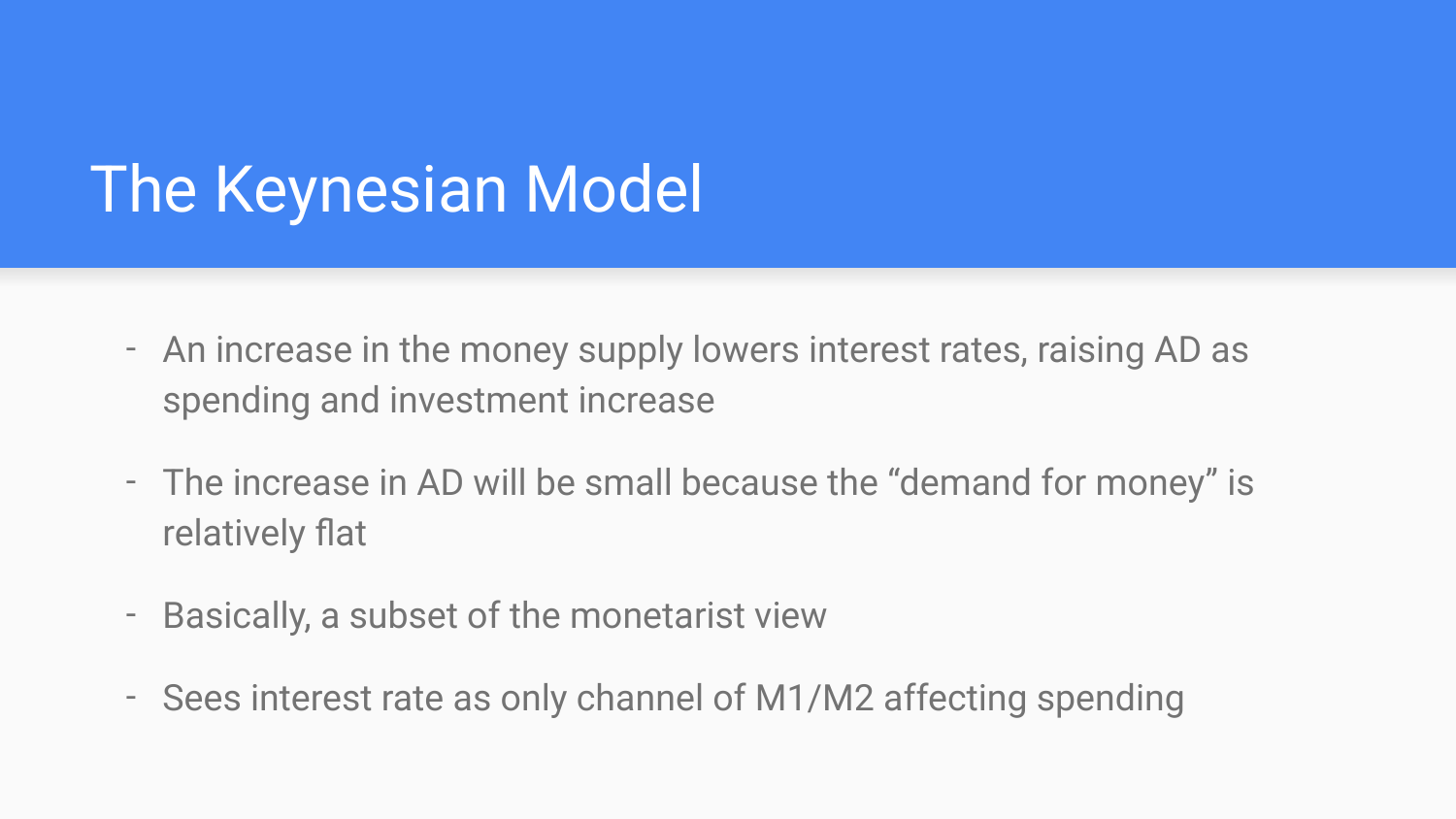

# The Keynesian Model
An increase in the money supply lowers interest rates, raising AD as spending and investment increase
The increase in AD will be small because the “demand for money” is relatively flat
Basically, a subset of the monetarist view
Sees interest rate as only channel of M1/M2 affecting spending